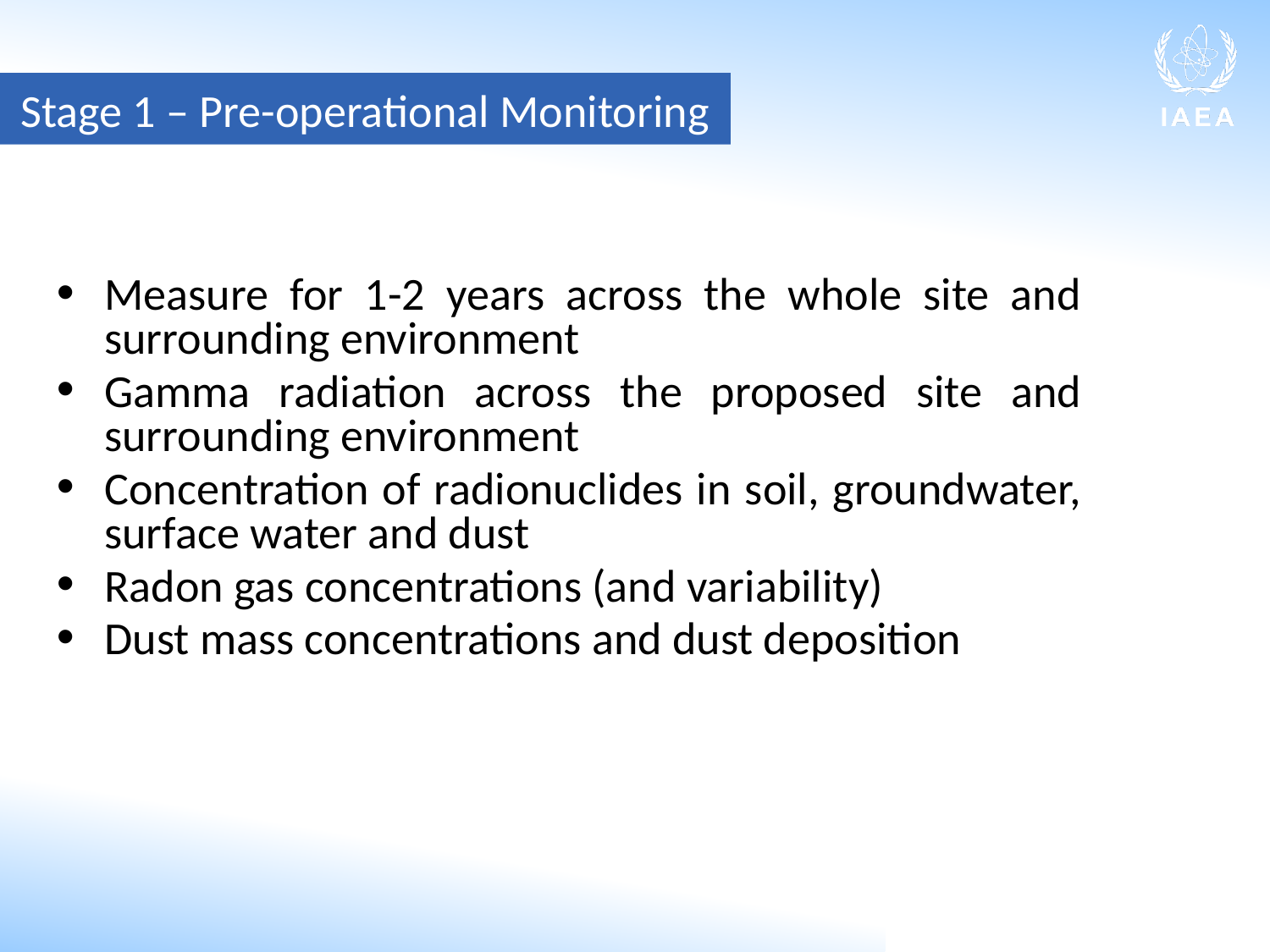

Stage 1 – Pre-operational Monitoring
Measure for 1-2 years across the whole site and surrounding environment
Gamma radiation across the proposed site and surrounding environment
Concentration of radionuclides in soil, groundwater, surface water and dust
Radon gas concentrations (and variability)
Dust mass concentrations and dust deposition